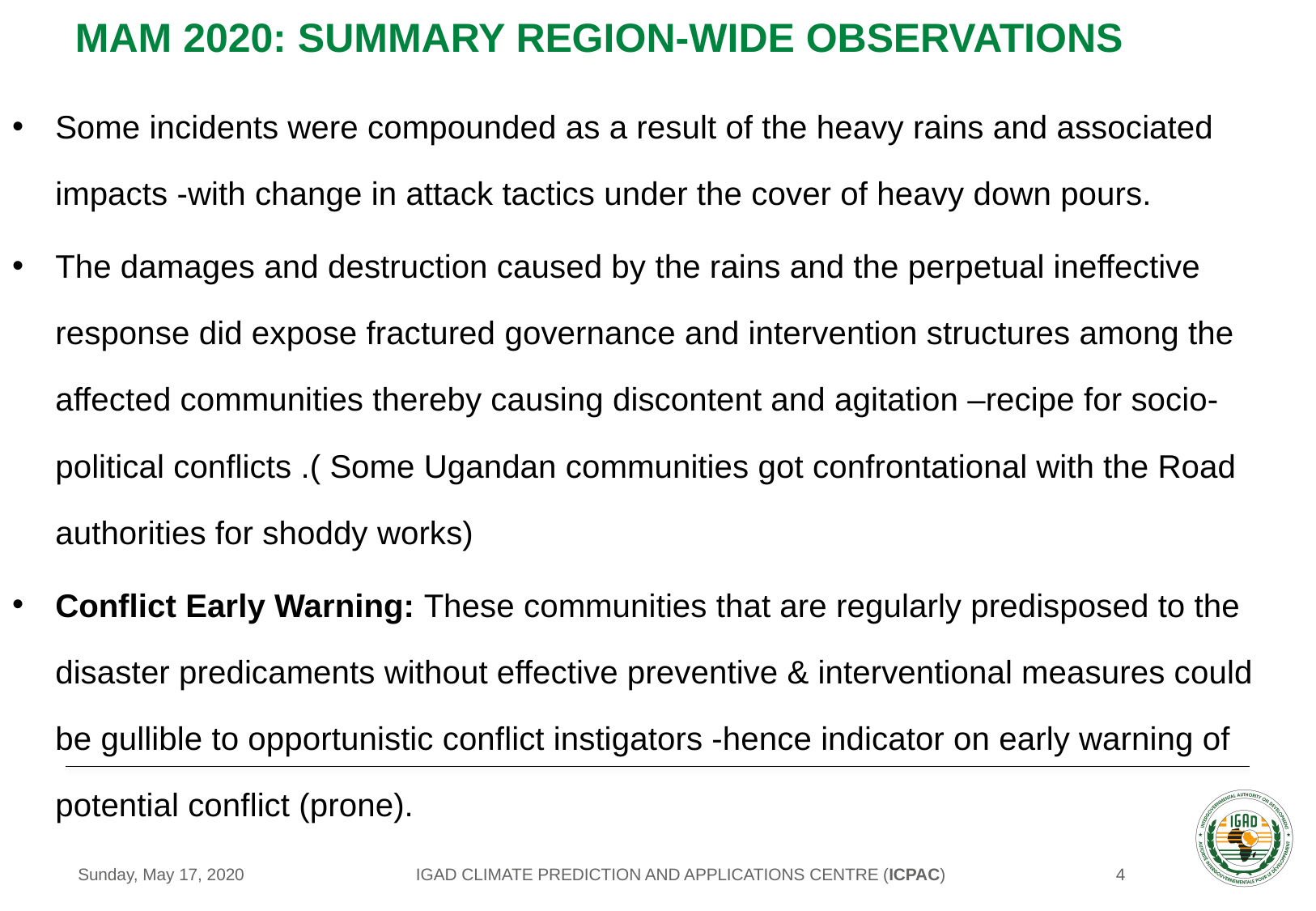

# MAM 2020: summary Region-wide observations
Some incidents were compounded as a result of the heavy rains and associated impacts -with change in attack tactics under the cover of heavy down pours.
The damages and destruction caused by the rains and the perpetual ineffective response did expose fractured governance and intervention structures among the affected communities thereby causing discontent and agitation –recipe for socio-political conflicts .( Some Ugandan communities got confrontational with the Road authorities for shoddy works)
Conflict Early Warning: These communities that are regularly predisposed to the disaster predicaments without effective preventive & interventional measures could be gullible to opportunistic conflict instigators -hence indicator on early warning of potential conflict (prone).
IGAD CLIMATE PREDICTION AND APPLICATIONS CENTRE (ICPAC)
Sunday, May 17, 2020
4